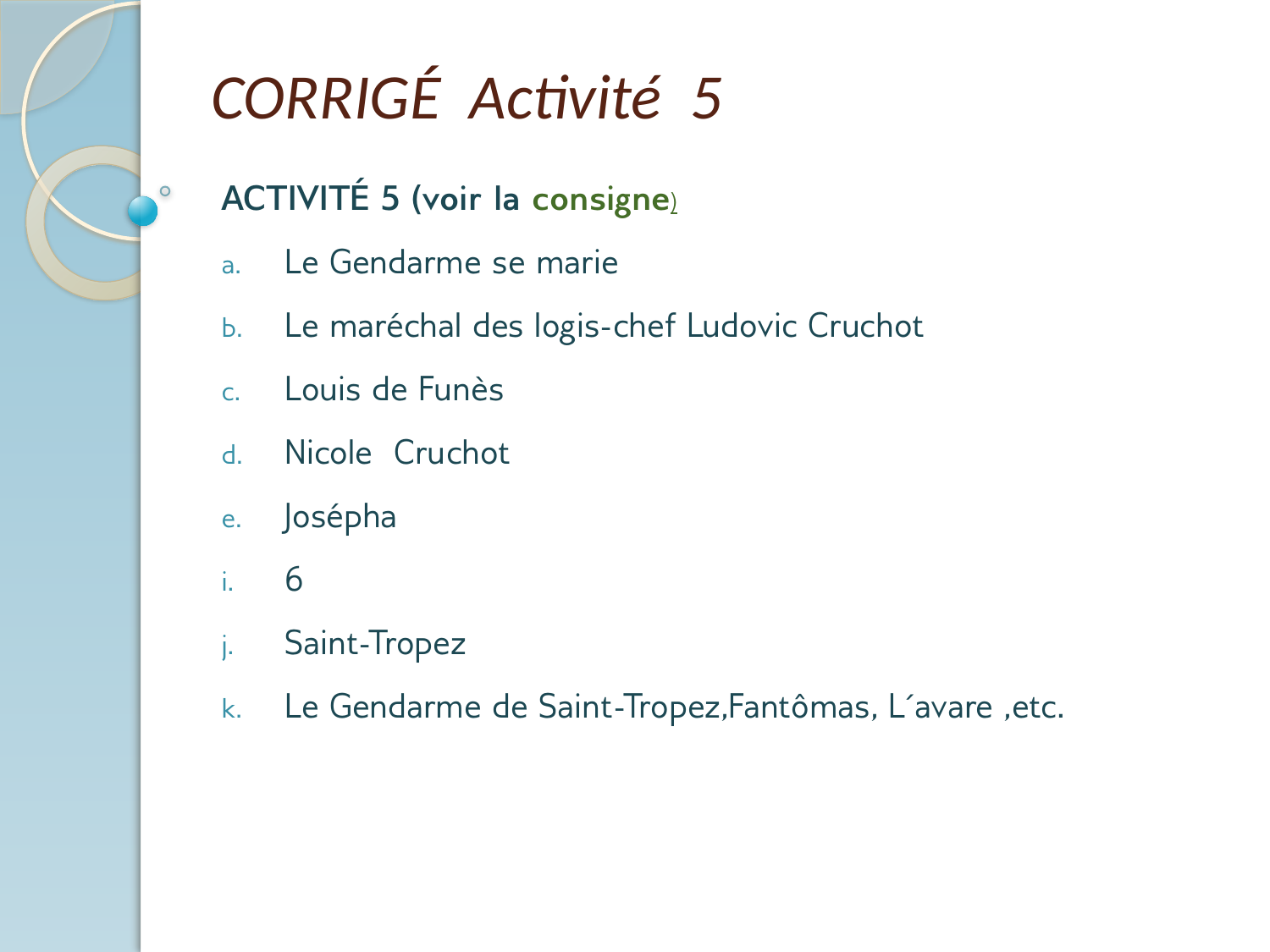

# CORRIGÉ  Activité  5
ACTIVITÉ 5 (voir la consigne)
Le Gendarme se marie
Le maréchal des logis-chef Ludovic Cruchot
Louis de Funès
Nicole  Cruchot
Josépha
6
Saint-Tropez
Le Gendarme de Saint-Tropez,Fantômas, L´avare ,etc.